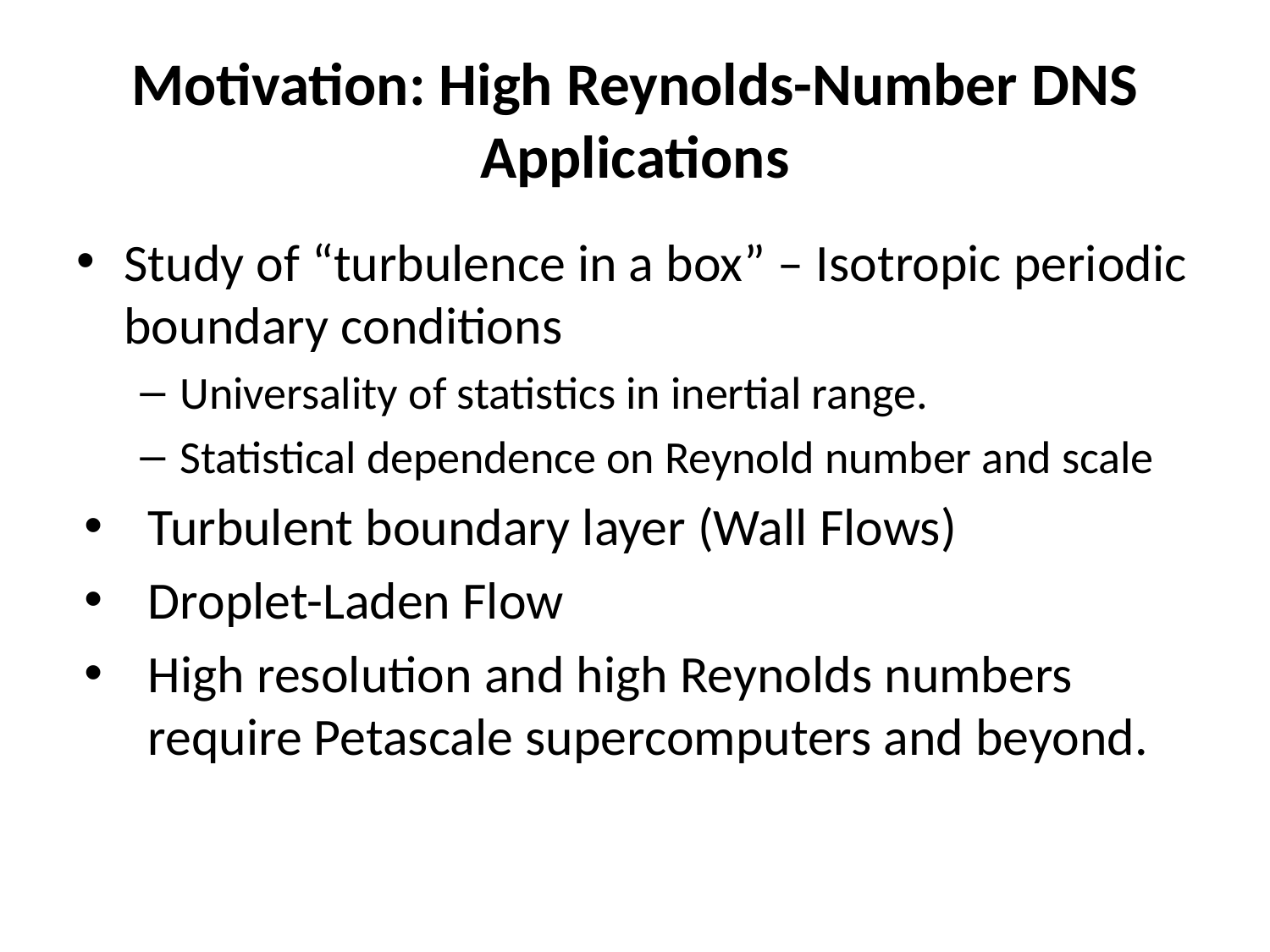

# Motivation: High Reynolds-Number DNS Applications
Study of “turbulence in a box” – Isotropic periodic boundary conditions
Universality of statistics in inertial range.
Statistical dependence on Reynold number and scale
Turbulent boundary layer (Wall Flows)
Droplet-Laden Flow
High resolution and high Reynolds numbers require Petascale supercomputers and beyond.